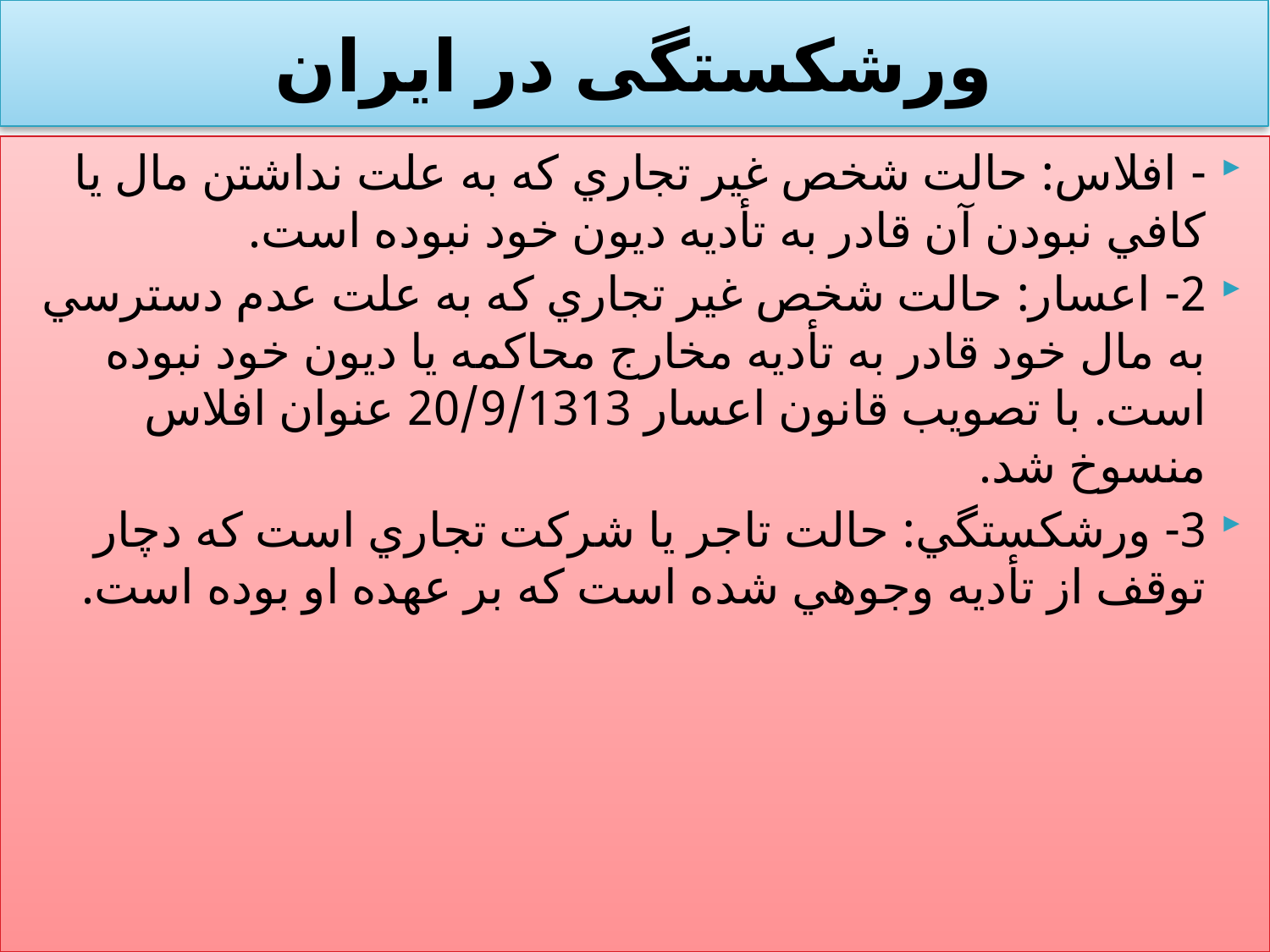

# ورشکستگی در ایران
- افلاس: حالت شخص غير تجاري که به علت نداشتن مال يا کافي نبودن آن قادر به تأديه ديون خود نبوده است.
2- اعسار: حالت شخص غير تجاري که به علت عدم دسترسي به مال خود قادر به تأديه مخارج محاکمه يا ديون خود نبوده است. با تصويب قانون اعسار 20/9/1313 عنوان افلاس منسوخ شد.
3- ورشکستگي: حالت تاجر يا شرکت تجاري است که دچار توقف از تأديه وجوهي شده است که بر عهده او بوده است.